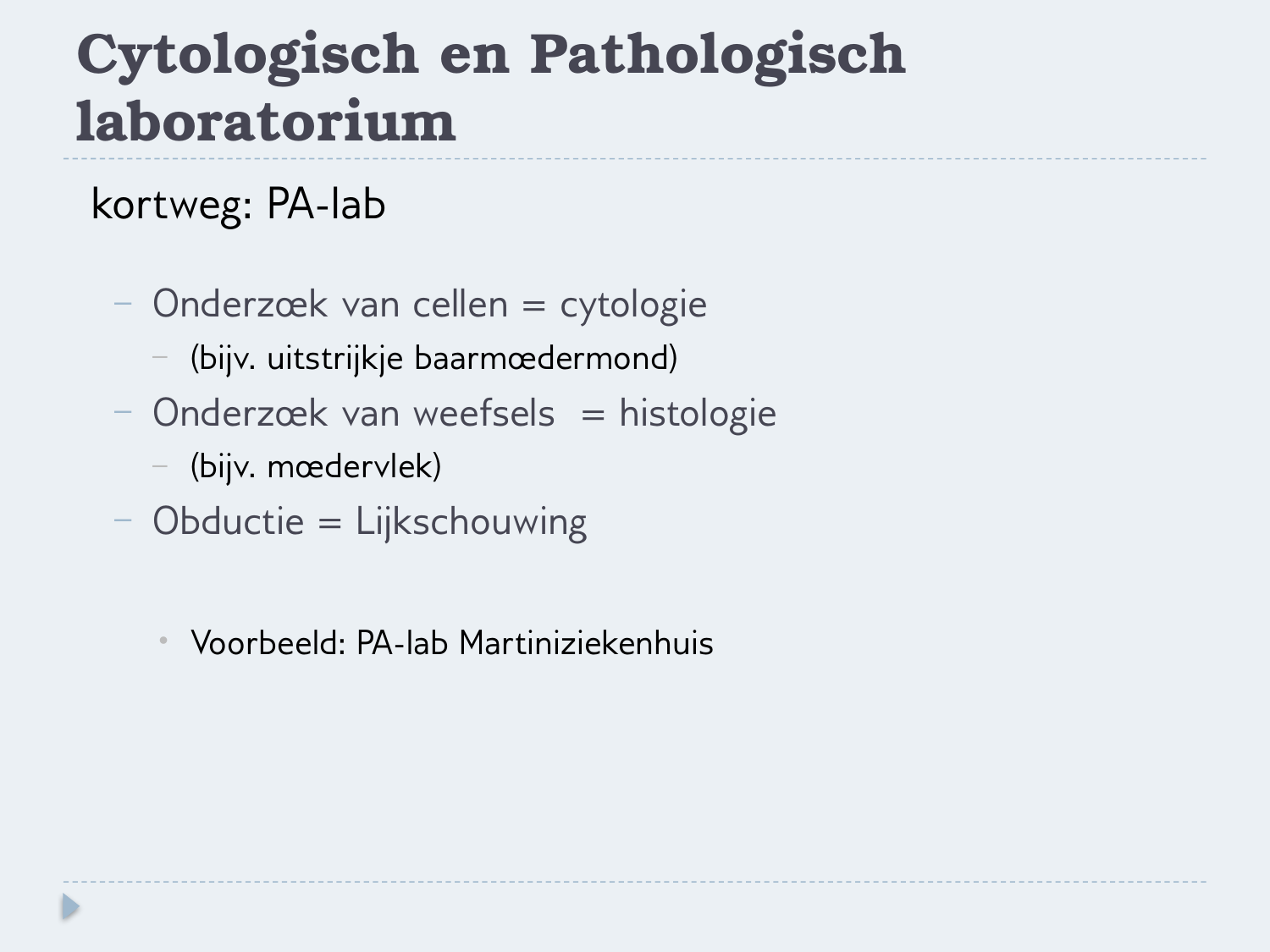

# Cytologisch en Pathologisch laboratorium
 kortweg: PA-lab

Onderzoek van cellen = cytologie
(bijv. uitstrijkje baarmoedermond)
Onderzoek van weefsels  = histologie
(bijv. moedervlek)
Obductie = Lijkschouwing

Voorbeeld: PA-lab Martiniziekenhuis